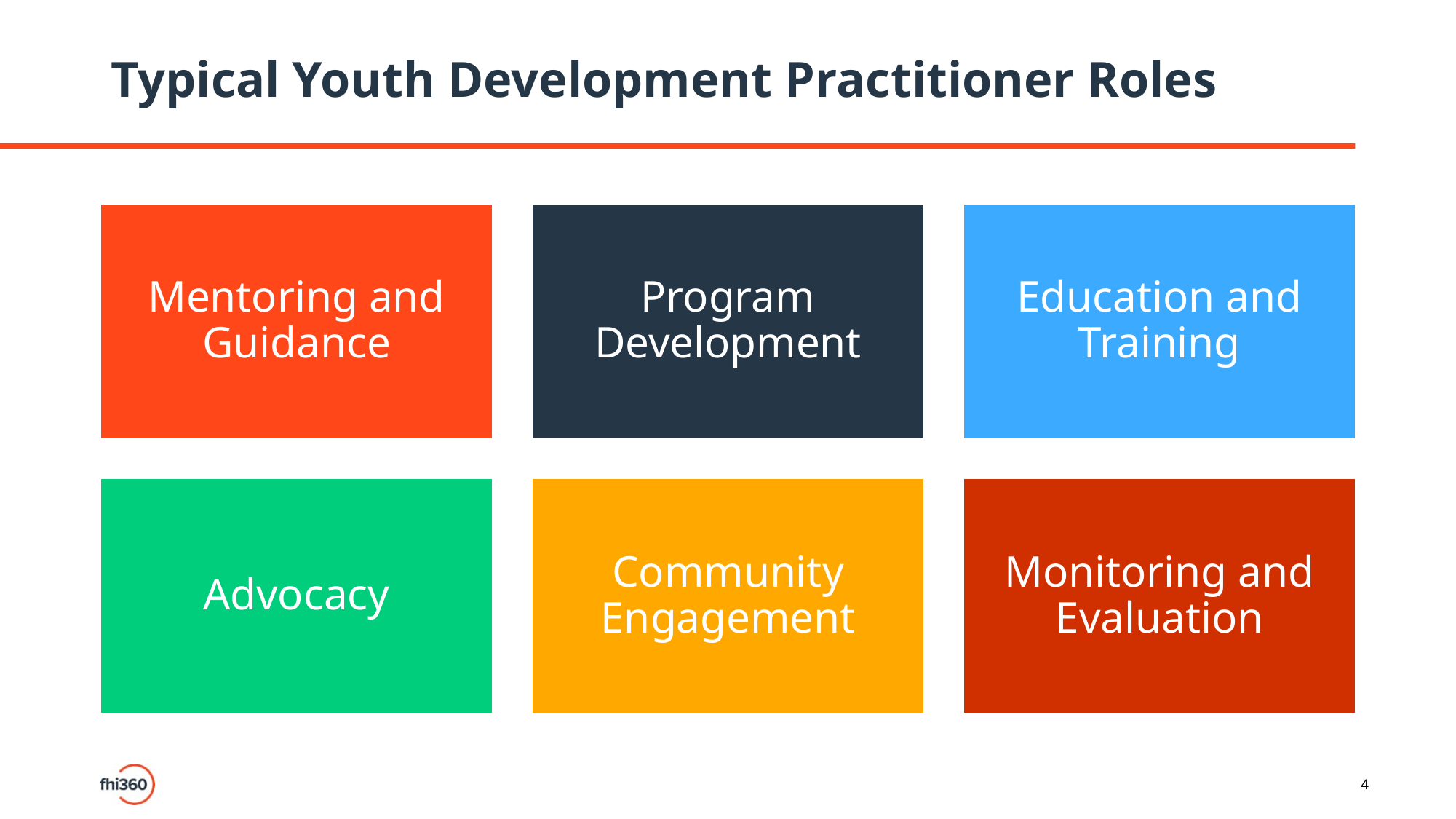

# Typical Youth Development Practitioner Roles
Mentoring and Guidance
Program Development
Education and Training
Advocacy
Community Engagement
Monitoring and Evaluation